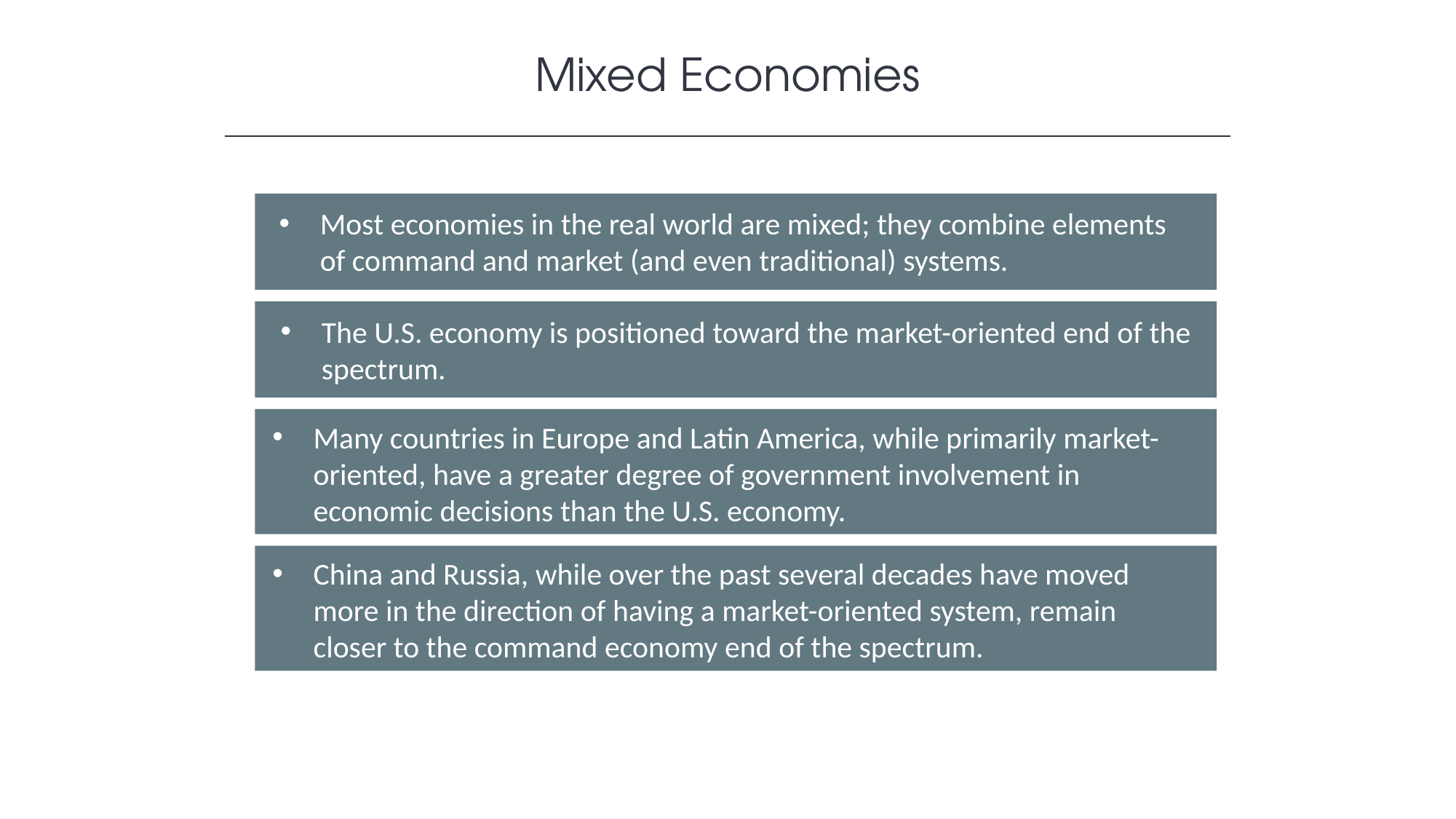

Mixed Economies

Most economies in the real world are mixed; they combine elements of command and market (and even traditional) systems.

The U.S. economy is positioned toward the market-oriented end of the spectrum.

Many countries in Europe and Latin America, while primarily market-oriented, have a greater degree of government involvement in economic decisions than the U.S. economy.

China and Russia, while over the past several decades have moved more in the direction of having a market-oriented system, remain closer to the command economy end of the spectrum.